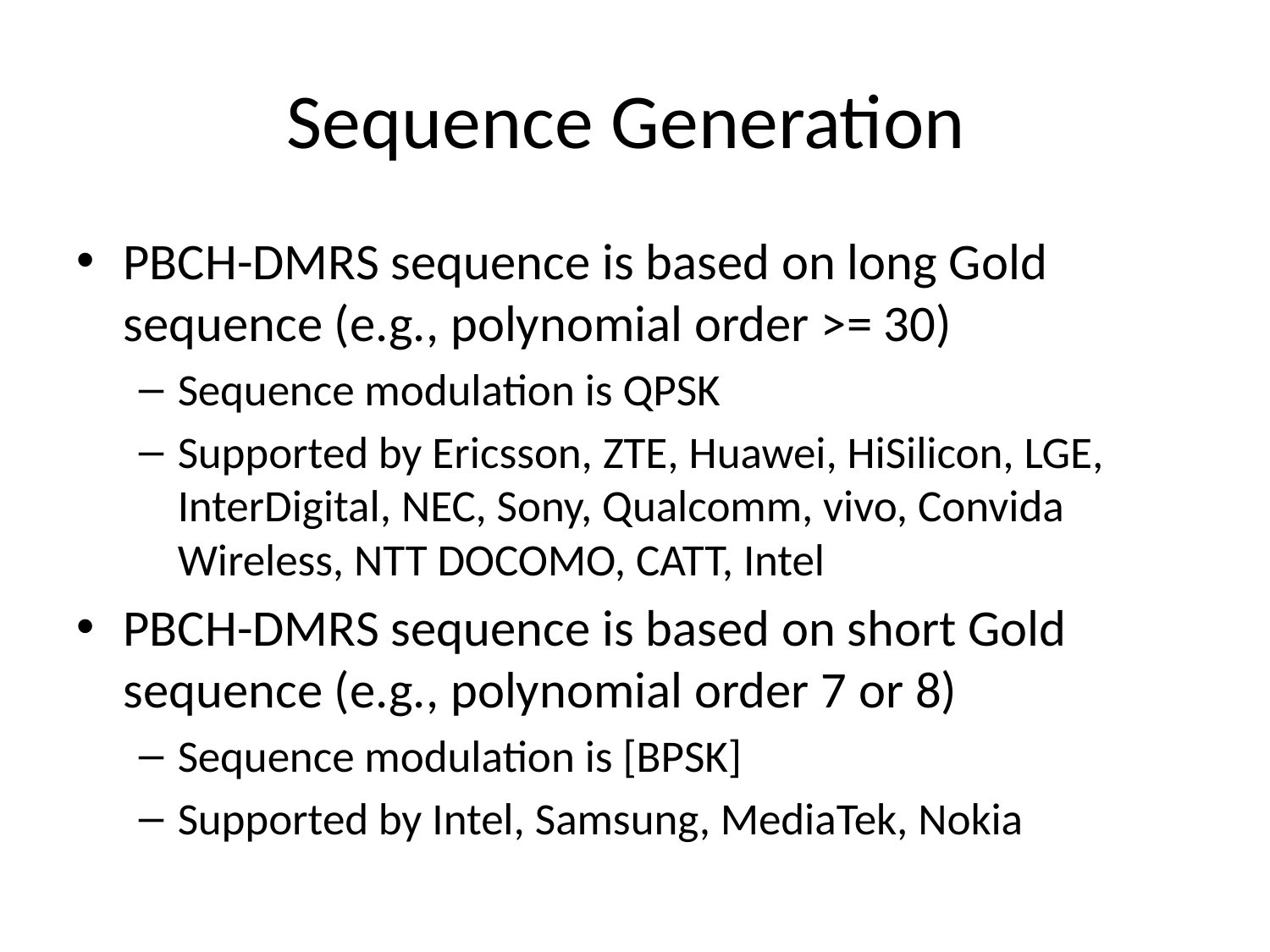

# Sequence Generation
PBCH-DMRS sequence is based on long Gold sequence (e.g., polynomial order >= 30)
Sequence modulation is QPSK
Supported by Ericsson, ZTE, Huawei, HiSilicon, LGE, InterDigital, NEC, Sony, Qualcomm, vivo, Convida Wireless, NTT DOCOMO, CATT, Intel
PBCH-DMRS sequence is based on short Gold sequence (e.g., polynomial order 7 or 8)
Sequence modulation is [BPSK]
Supported by Intel, Samsung, MediaTek, Nokia